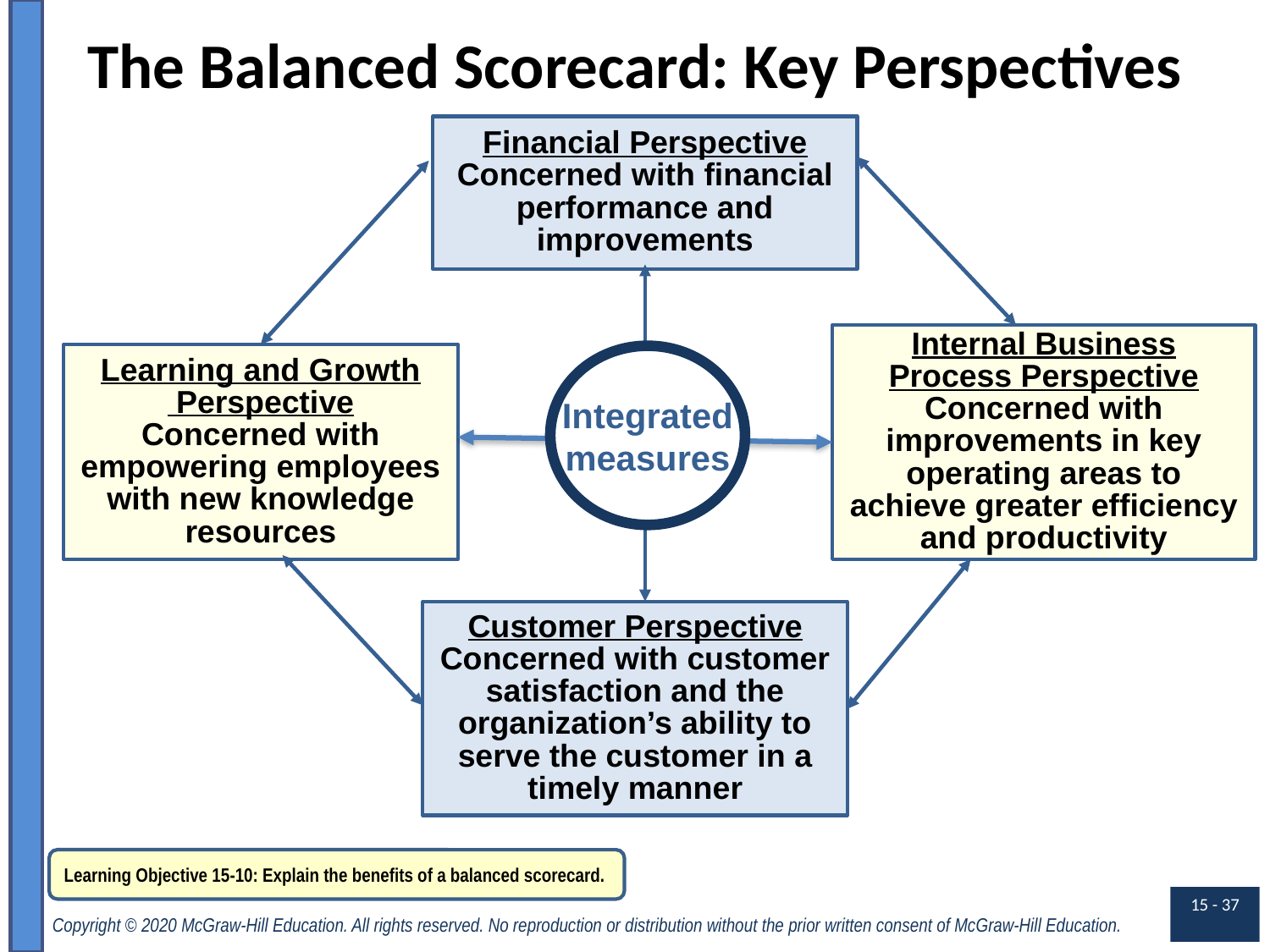

# The Balanced Scorecard: Key Perspectives
Financial Perspective
Concerned with financial performance and improvements
Internal Business
Process Perspective
Concerned with improvements in key operating areas to achieve greater efficiency and productivity
Learning and Growth
 Perspective
Concerned with empowering employees with new knowledge resources
Integrated
measures
Customer Perspective
Concerned with customer satisfaction and the organization’s ability to serve the customer in a timely manner
Learning Objective 15-10: Explain the benefits of a balanced scorecard.